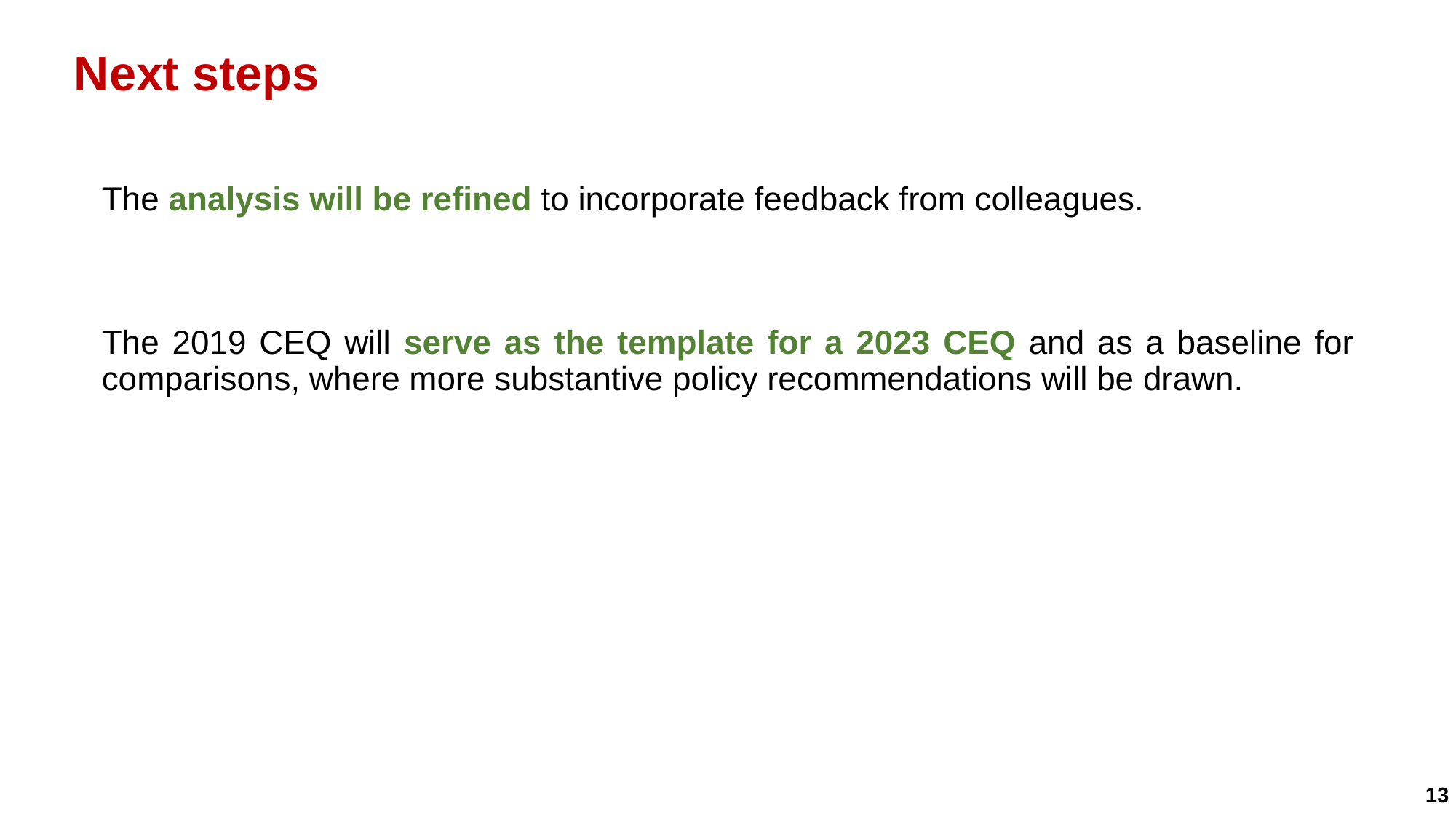

Next steps

The analysis will be refined to incorporate feedback from colleagues.

The 2019 CEQ will serve as the template for a 2023 CEQ and as a baseline for comparisons, where more substantive policy recommendations will be drawn.
13